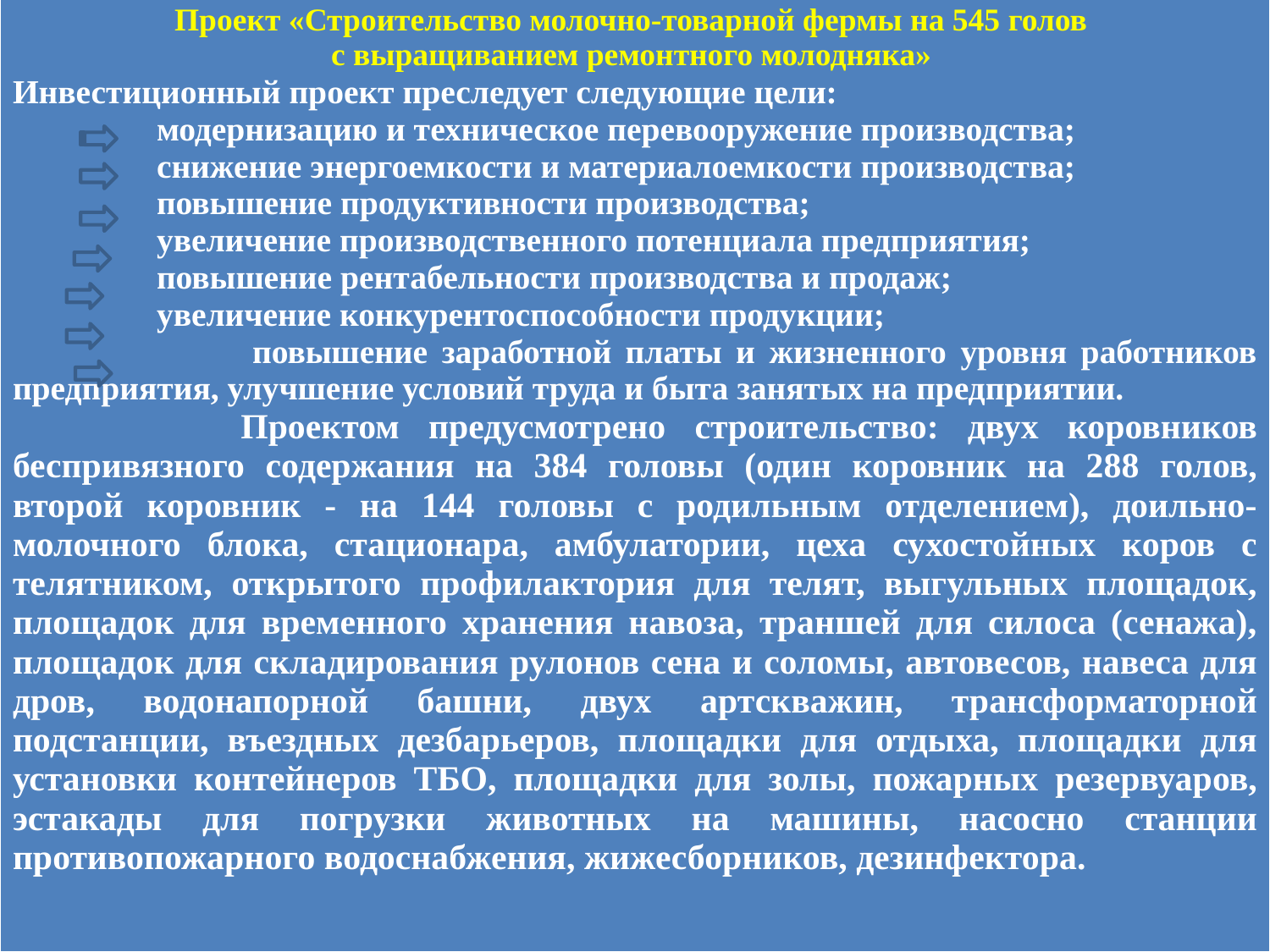

| Проект «Строительство молочно-товарной фермы на 545 голов с выращиванием ремонтного молодняка» Инвестиционный проект преследует следующие цели: модернизацию и техническое перевооружение производства; снижение энергоемкости и материалоемкости производства; повышение продуктивности производства; увеличение производственного потенциала предприятия; повышение рентабельности производства и продаж; увеличение конкурентоспособности продукции; повышение заработной платы и жизненного уровня работников предприятия, улучшение условий труда и быта занятых на предприятии. Проектом предусмотрено строительство: двух коровников беспривязного содержания на 384 головы (один коровник на 288 голов, второй коровник - на 144 головы с родильным отделением), доильно-молочного блока, стационара, амбулатории, цеха сухостойных коров с телятником, открытого профилактория для телят, выгульных площадок, площадок для временного хранения навоза, траншей для силоса (сенажа), площадок для складирования рулонов сена и соломы, автовесов, навеса для дров, водонапорной башни, двух артскважин, трансформаторной подстанции, въездных дезбарьеров, площадки для отдыха, площадки для установки контейнеров ТБО, площадки для золы, пожарных резервуаров, эстакады для погрузки животных на машины, насосно станции противопожарного водоснабжения, жижесборников, дезинфектора. |
| --- |